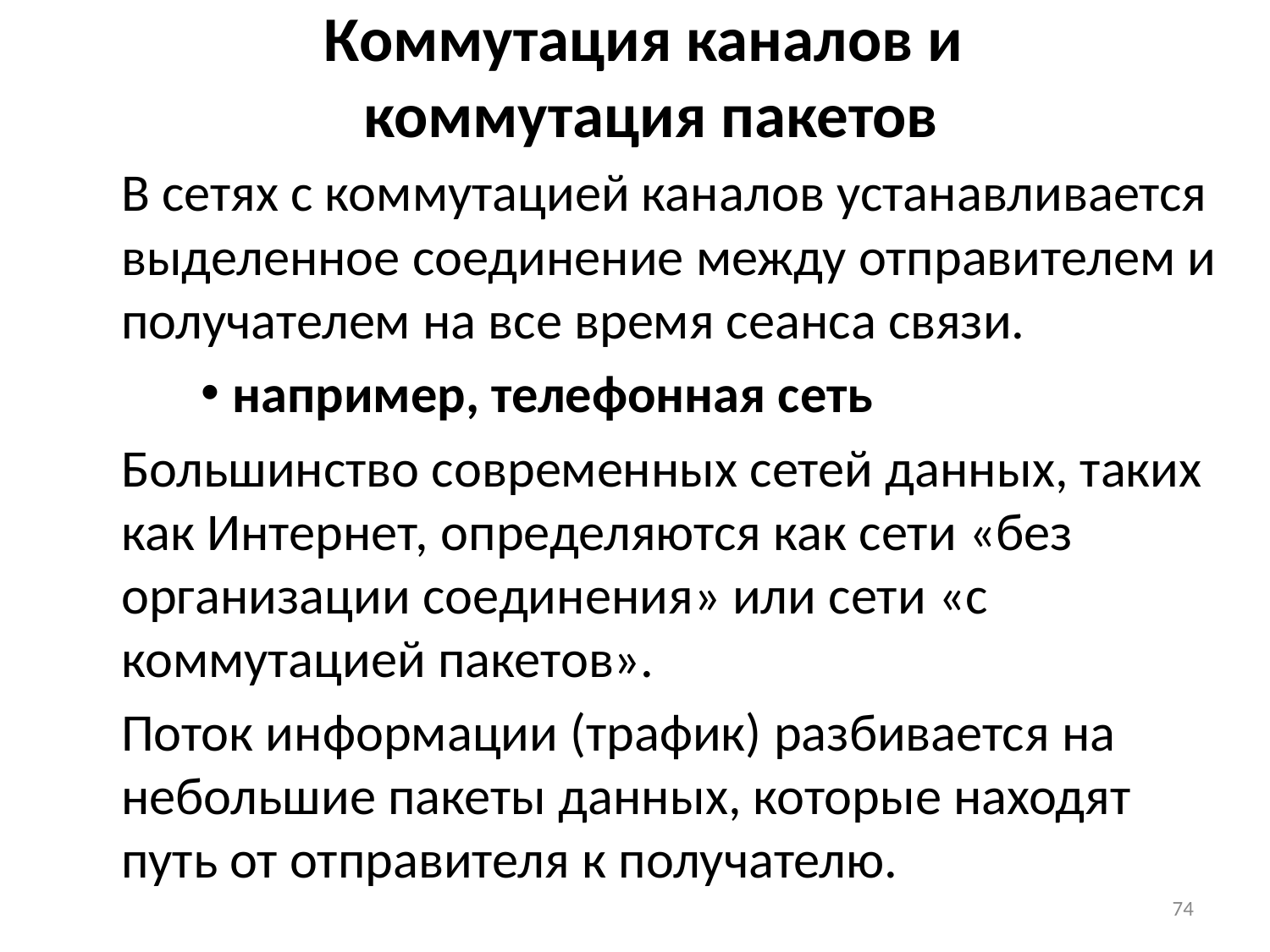

# Коммутация каналов и коммутация пакетов
	В сетях с коммутацией каналов устанавливается выделенное соединение между отправителем и получателем на все время сеанса связи.
например, телефонная сеть
	Большинство современных сетей данных, таких как Интернет, определяются как сети «без организации соединения» или сети «с коммутацией пакетов».
	Поток информации (трафик) разбивается на небольшие пакеты данных, которые находят путь от отправителя к получателю.
74